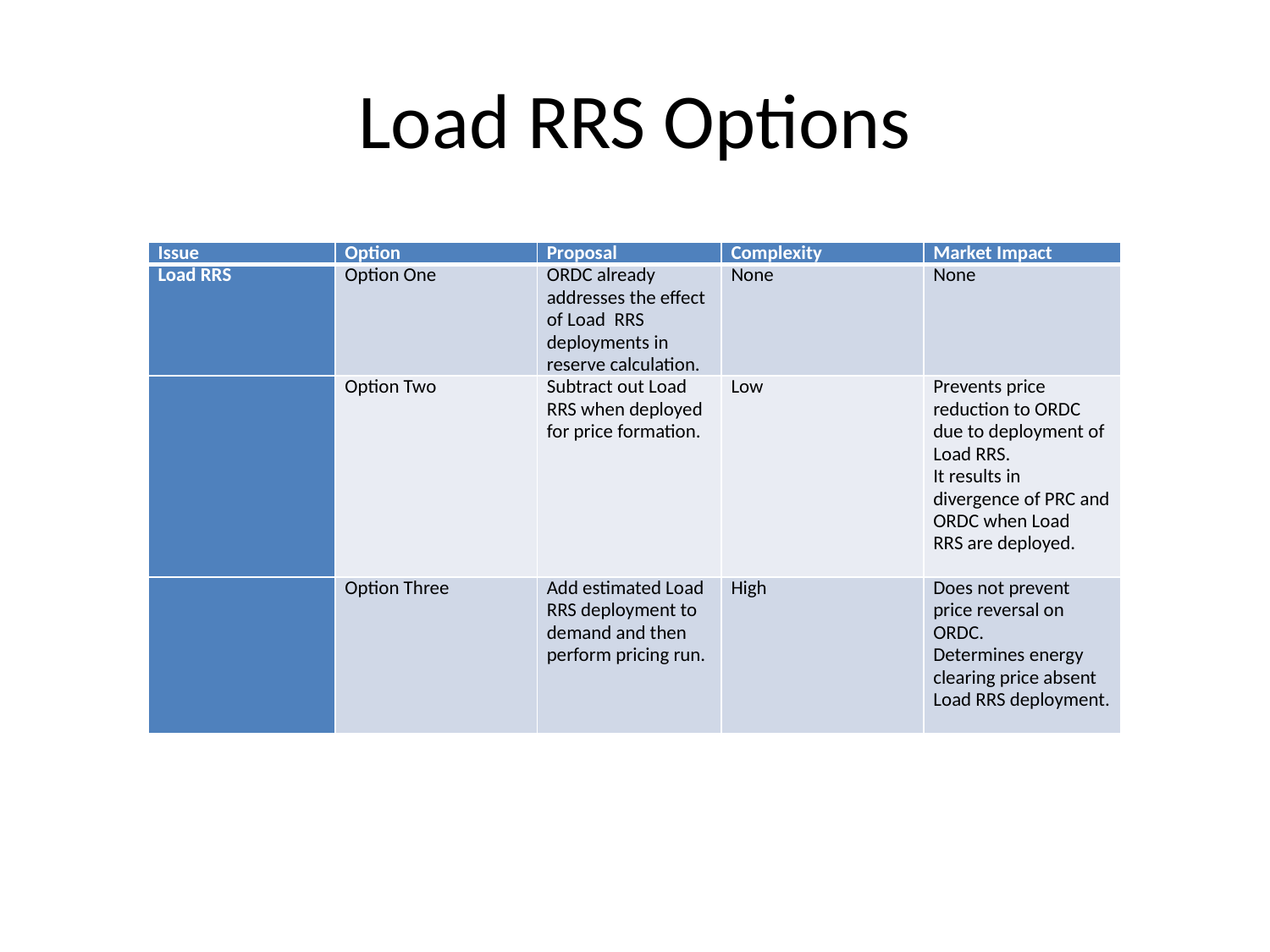

# Load RRS Options
| Issue | Option | Proposal | Complexity | Market Impact |
| --- | --- | --- | --- | --- |
| Load RRS | Option One | ORDC already addresses the effect of Load RRS deployments in reserve calculation. | None | None |
|  | Option Two | Subtract out Load RRS when deployed for price formation. | Low | Prevents price reduction to ORDC due to deployment of Load RRS. It results in divergence of PRC and ORDC when Load RRS are deployed. |
|  | Option Three | Add estimated Load RRS deployment to demand and then perform pricing run. | High | Does not prevent price reversal on ORDC. Determines energy clearing price absent Load RRS deployment. |